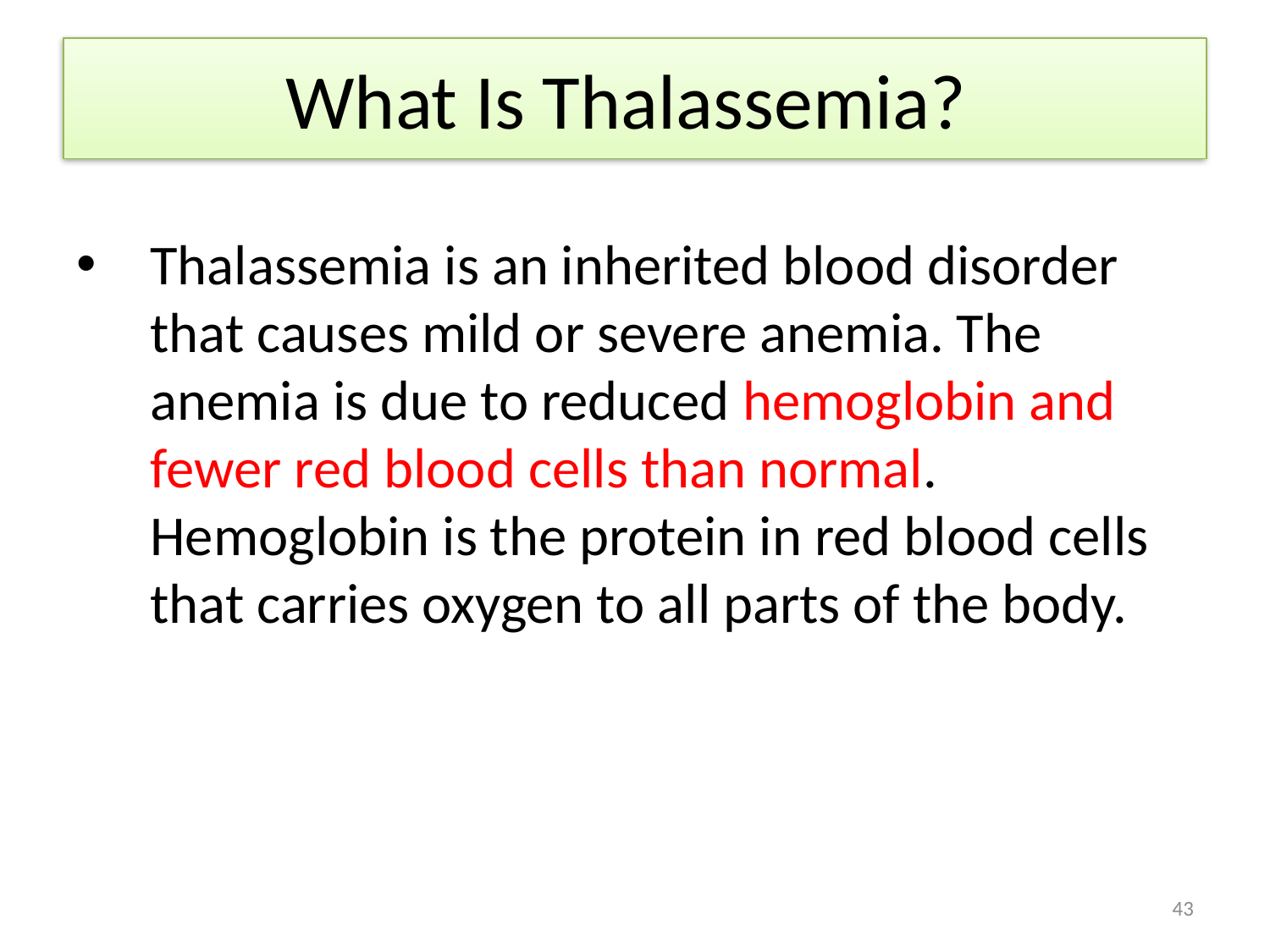

# What Is Thalassemia?
Thalassemia is an inherited blood disorder that causes mild or severe anemia. The anemia is due to reduced hemoglobin and fewer red blood cells than normal. Hemoglobin is the protein in red blood cells that carries oxygen to all parts of the body.
43